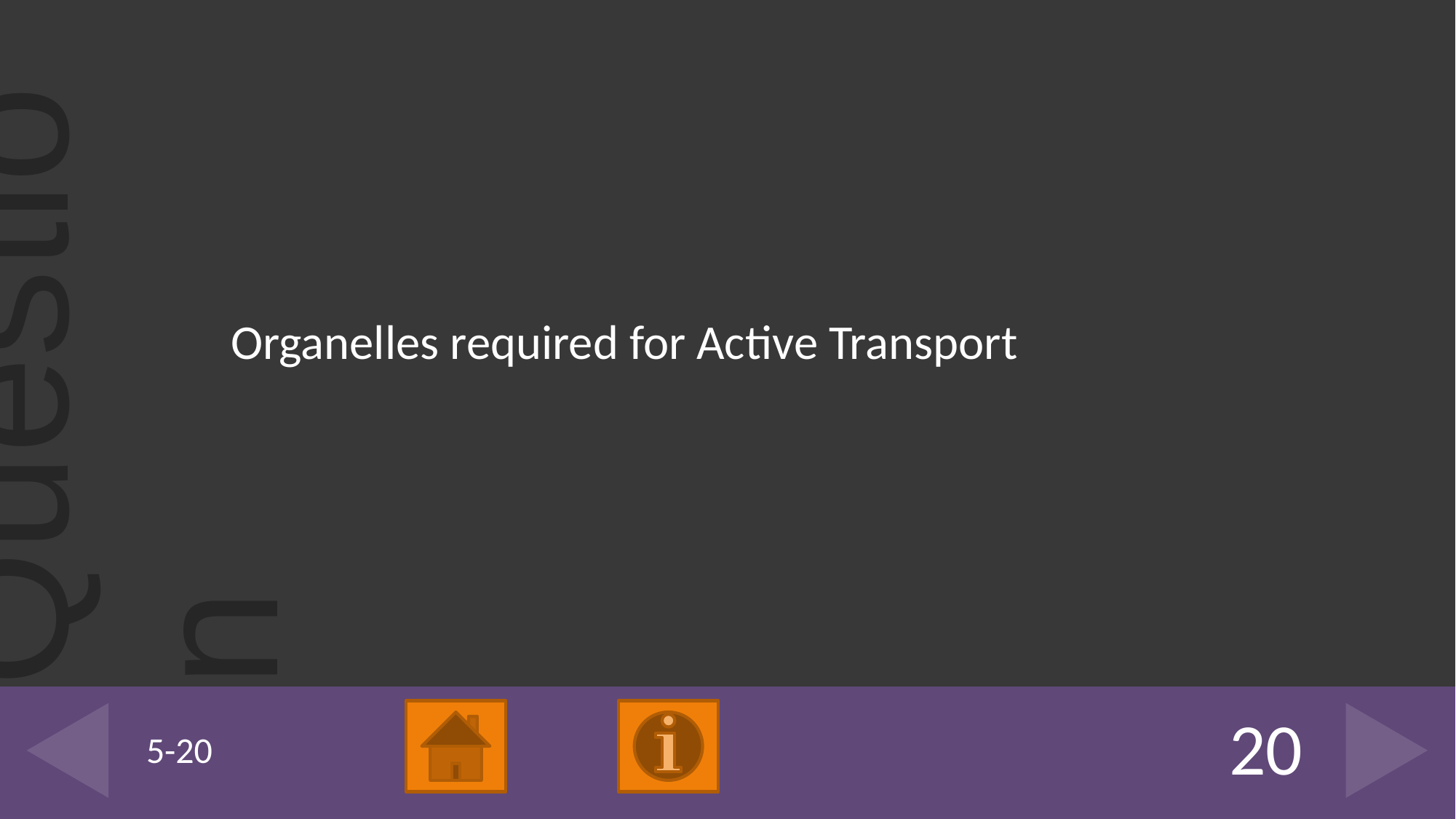

Organelles required for Active Transport

# 5-20
20